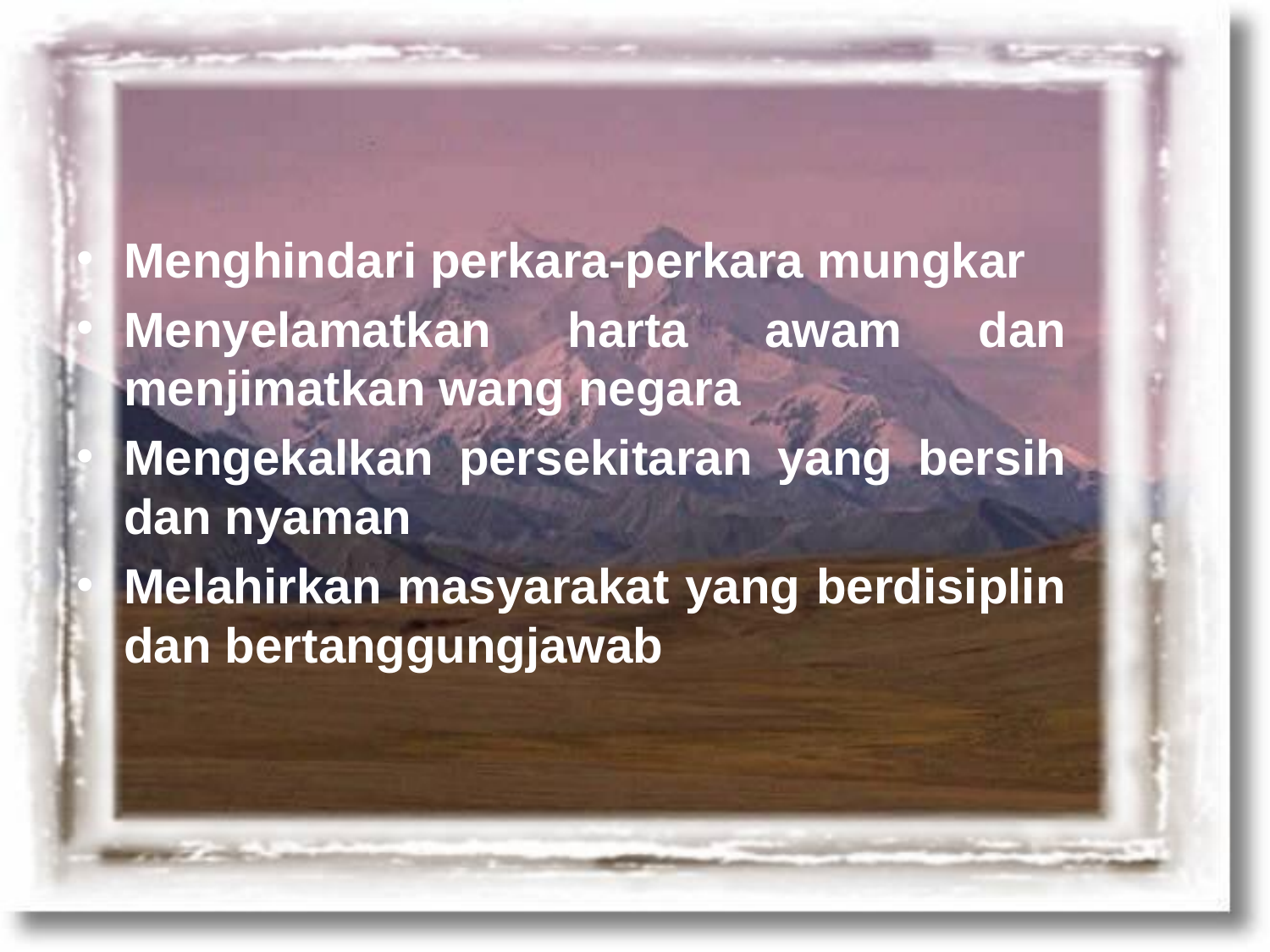

Menghindari perkara-perkara mungkar
Menyelamatkan harta awam dan menjimatkan wang negara
Mengekalkan persekitaran yang bersih dan nyaman
Melahirkan masyarakat yang berdisiplin dan bertanggungjawab